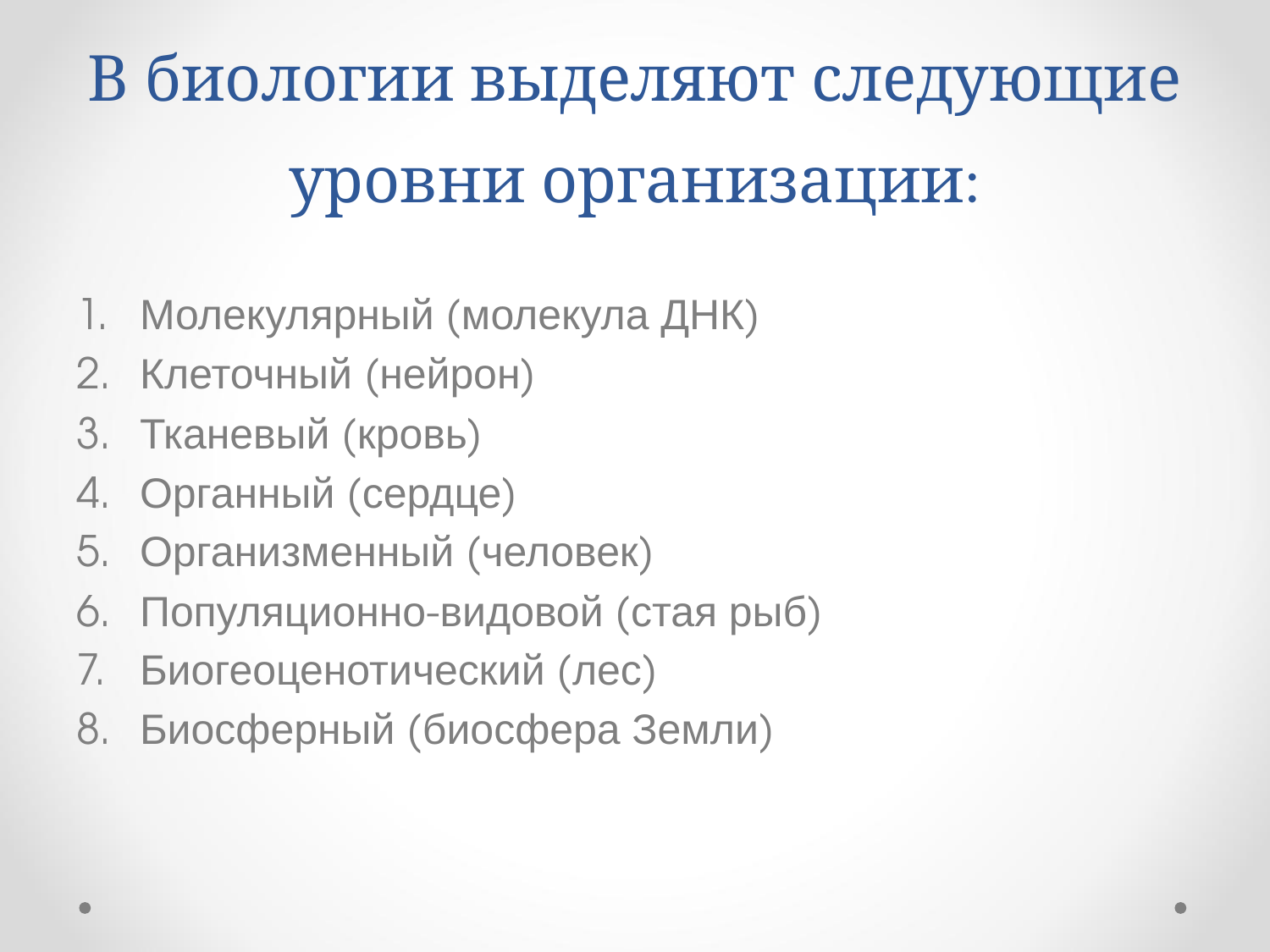

# В биологии выделяют следующие уровни организации:

Молекулярный (молекула ДНК)
Клеточный (нейрон)
Тканевый (кровь)
Органный (сердце)
Организменный (человек)
Популяционно-видовой (стая рыб)
Биогеоценотический (лес)
Биосферный (биосфера Земли)